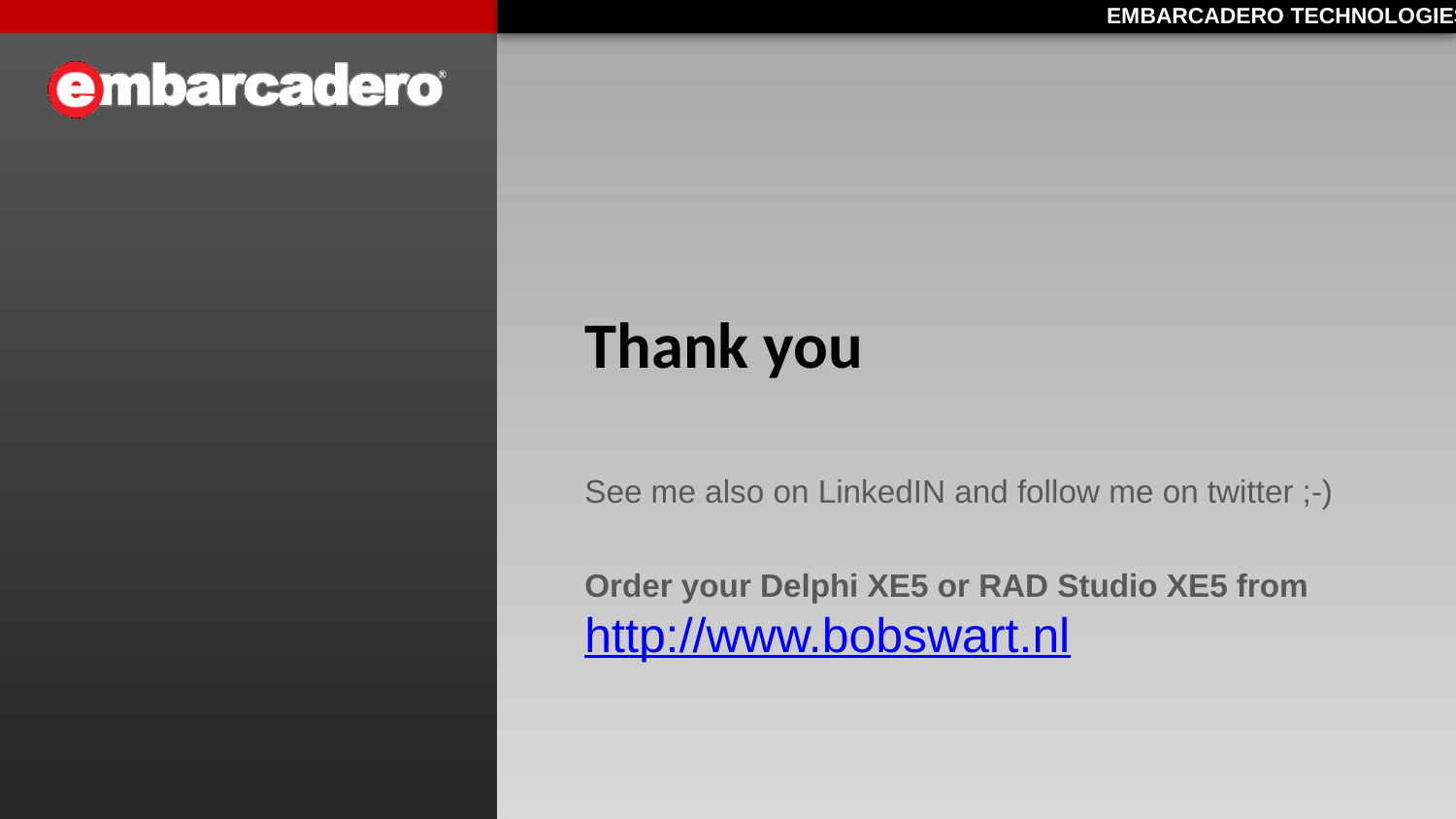

# Thank you
See me also on LinkedIN and follow me on twitter ;-)

Order your Delphi XE5 or RAD Studio XE5 from http://www.bobswart.nl